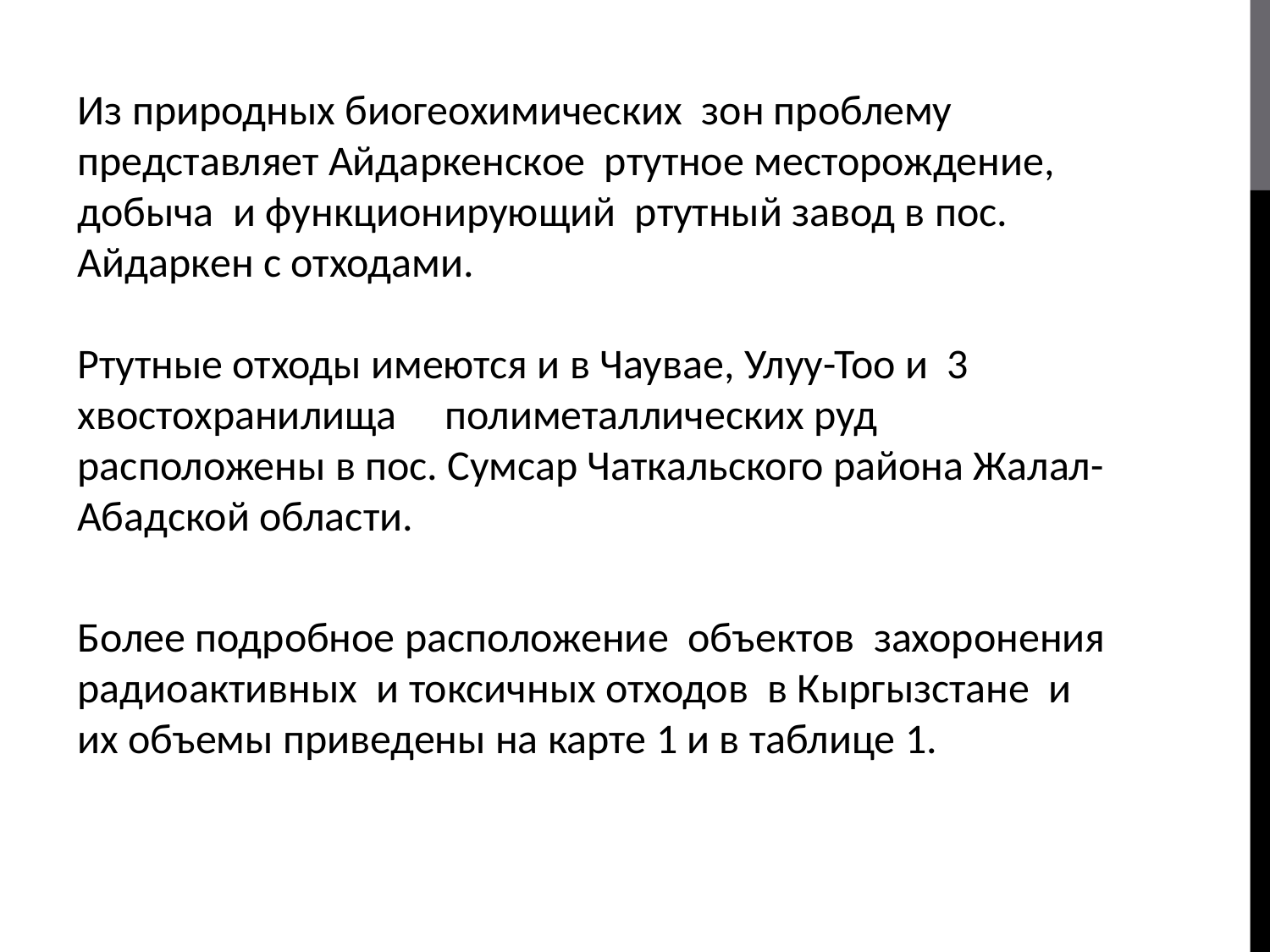

Из природных биогеохимических  зон проблему представляет Айдаркенское  ртутное месторождение, добыча  и функционирующий  ртутный завод в пос. Айдаркен с отходами.
Ртутные отходы имеются и в Чаувае, Улуу-Тоо и  3 хвостохранилища     полиметаллических руд расположены в пос. Сумсар Чаткальского района Жалал-Абадской области.
Более подробное расположение  объектов  захоронения радиоактивных  и токсичных отходов  в Кыргызстане  и их объемы приведены на карте 1 и в таблице 1.